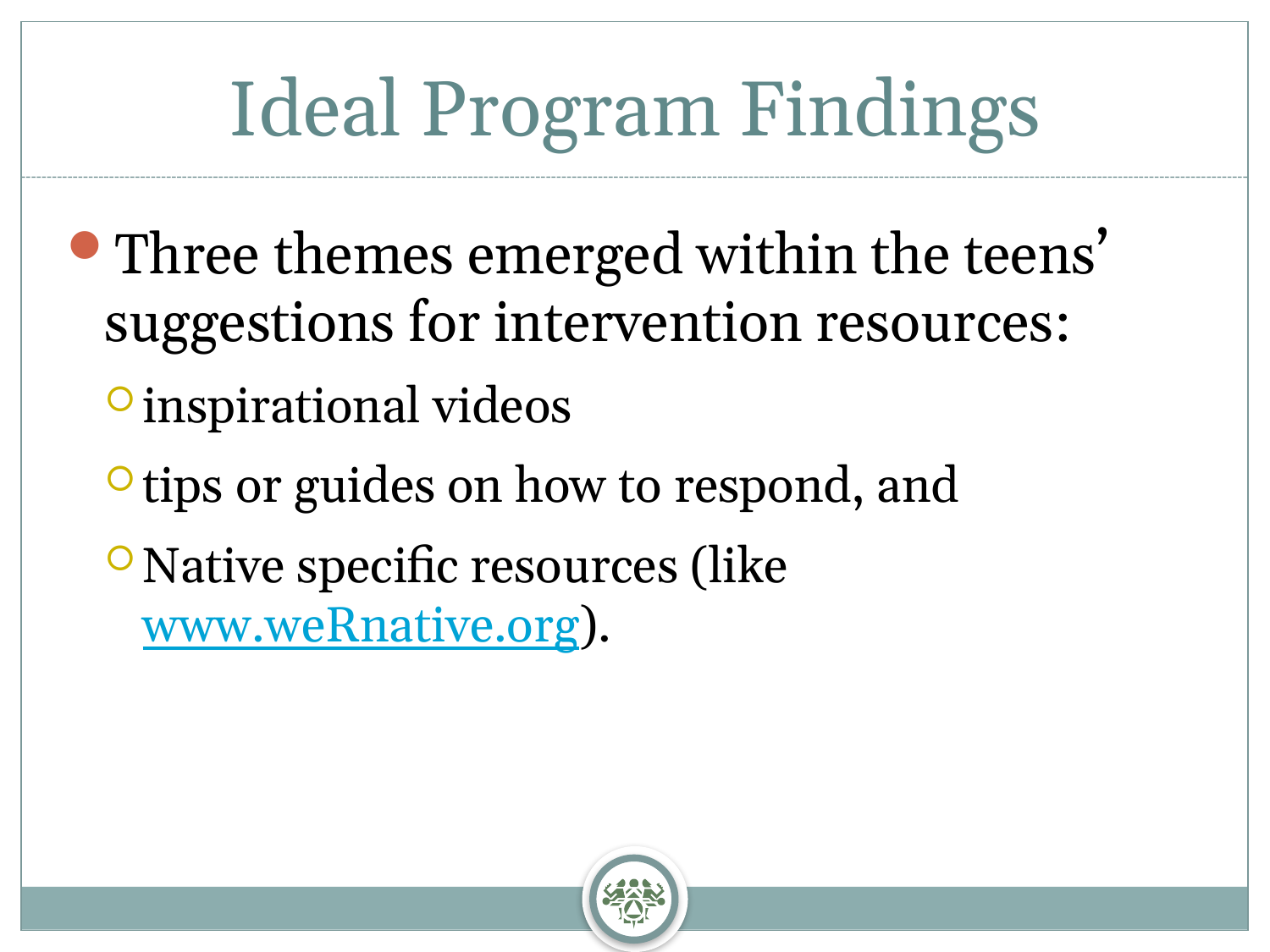

Ideal Program Findings
Three themes emerged within the teens’ suggestions for intervention resources:
inspirational videos
tips or guides on how to respond, and
Native specific resources (like www.weRnative.org).